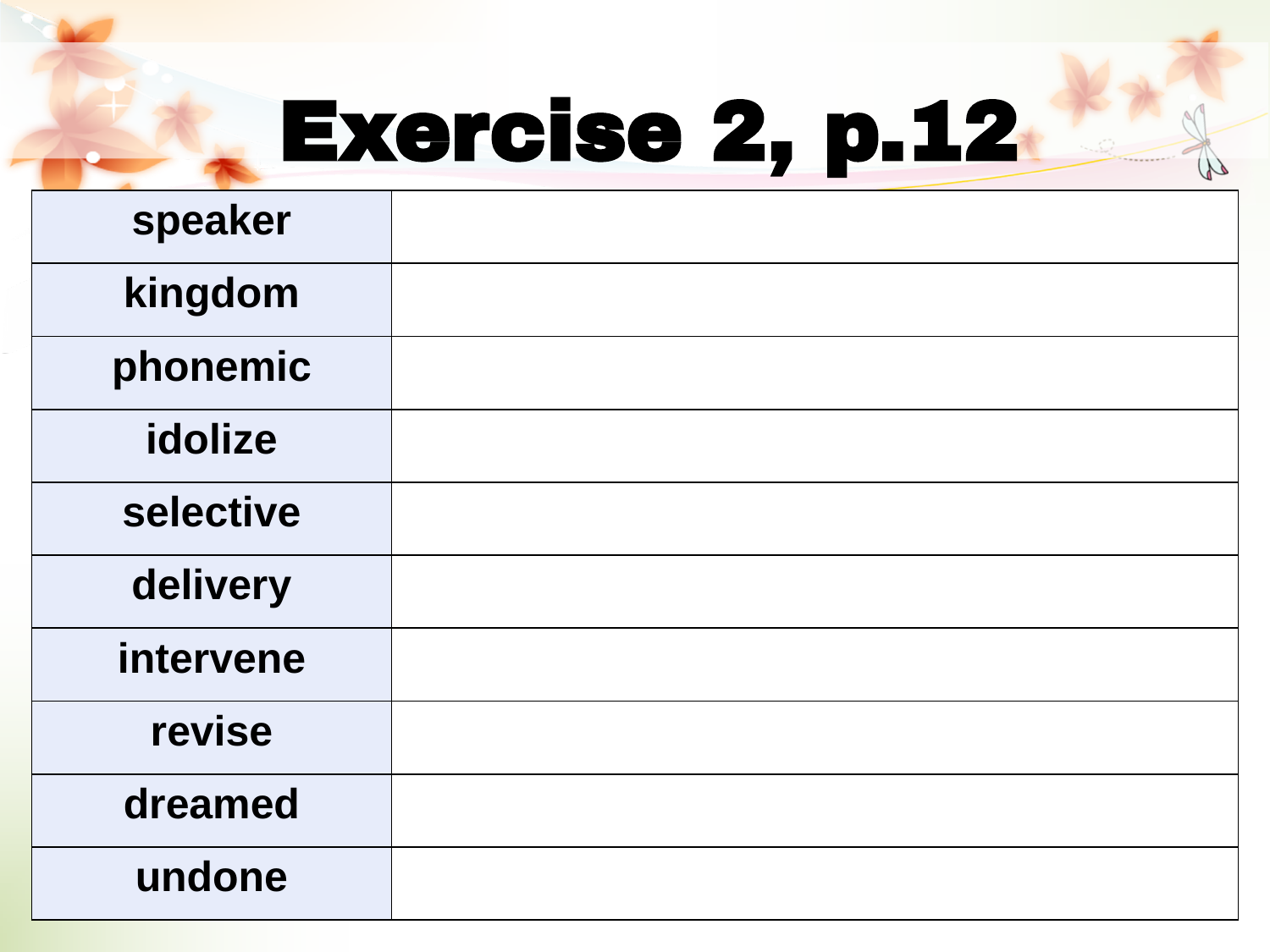

# Exercise 2, p.12
| speaker | -er |
| --- | --- |
| kingdom | -dom |
| phonemic | -ic |
| idolize | -ize |
| selective | -ive |
| delivery | -y |
| intervene | inter-, -vene |
| revise | re-, -vise |
| dreamed | -ed |
| undone | un- |
|  |
| --- |
|  |
|  |
|  |
|  |
|  |
|  |
|  |
|  |
|  |